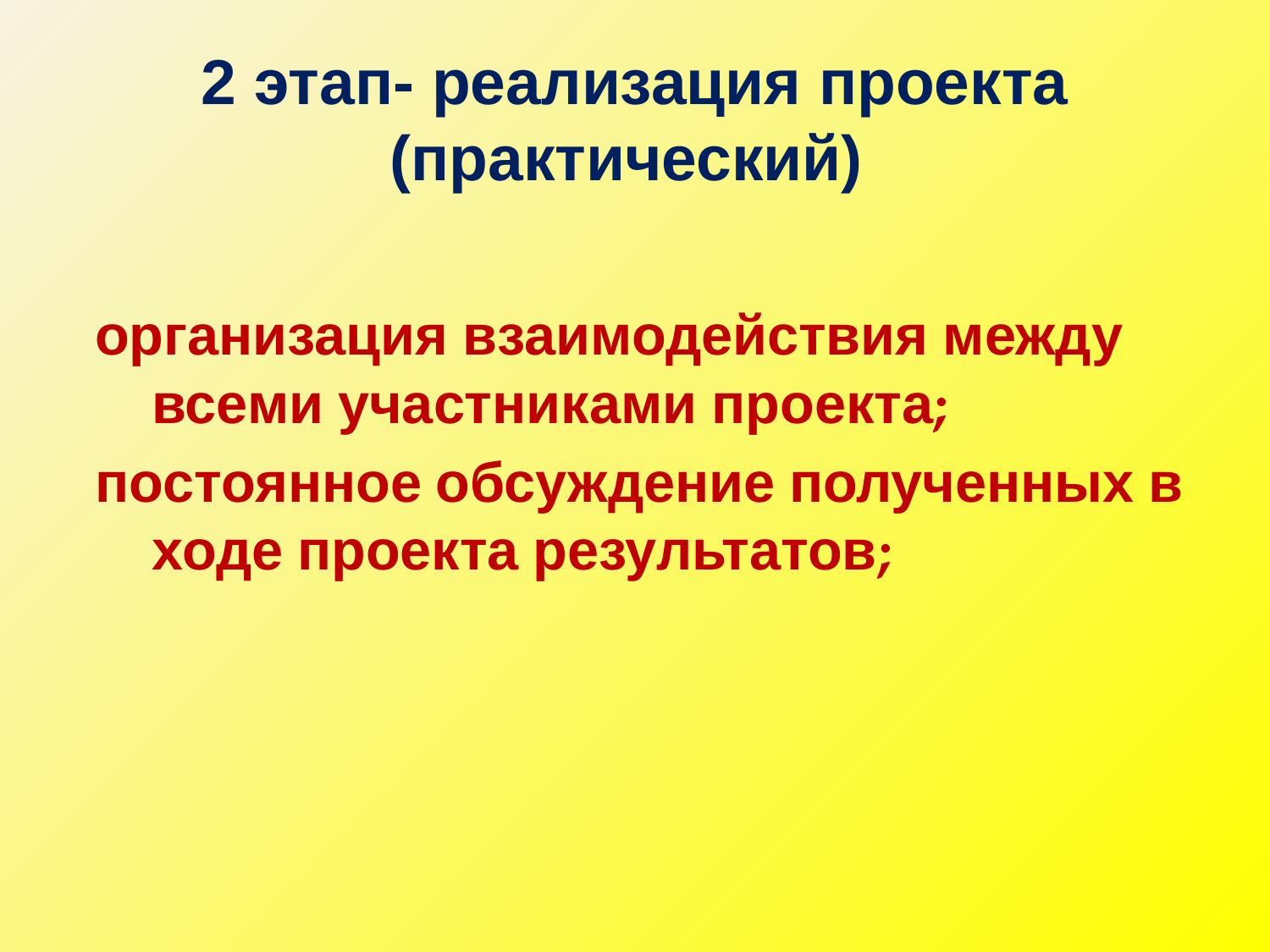

# 2 этап- реализация проекта (практический)

организация взаимодействия между всеми участниками проекта;
постоянное обсуждение полученных в ходе проекта результатов;